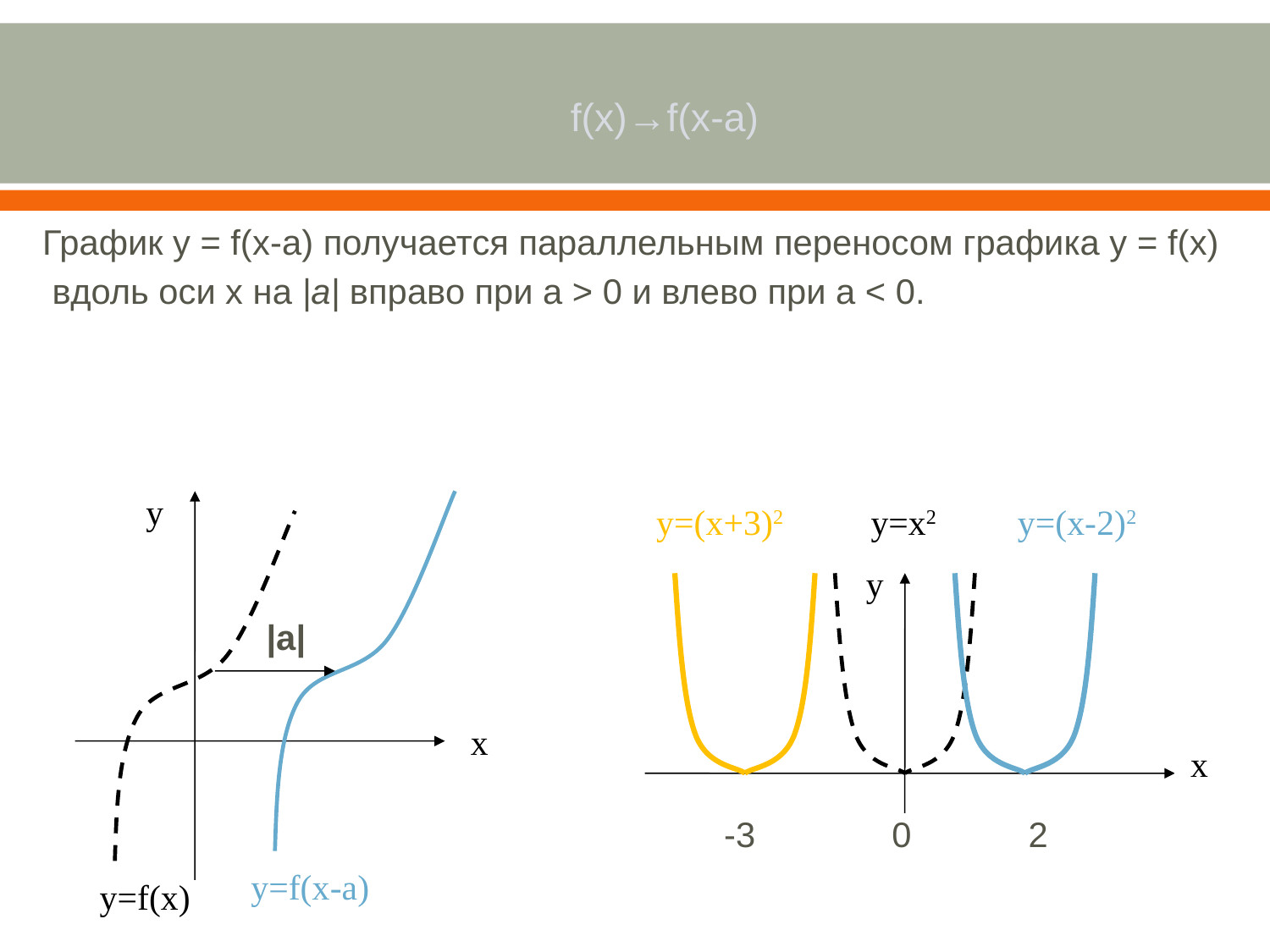

# f(x)→f(x-а)
График у = f(х-a) получается параллельным переносом графика у = f(x)
 вдоль оси х на |a| вправо при а > 0 и влево при а < 0.

                       |a|

                                                                      -3              0            2

у

у=(х+3)2
у=(х-2)2
у=х2

у

 х

 х

у=f(x)
у=f(x-а)